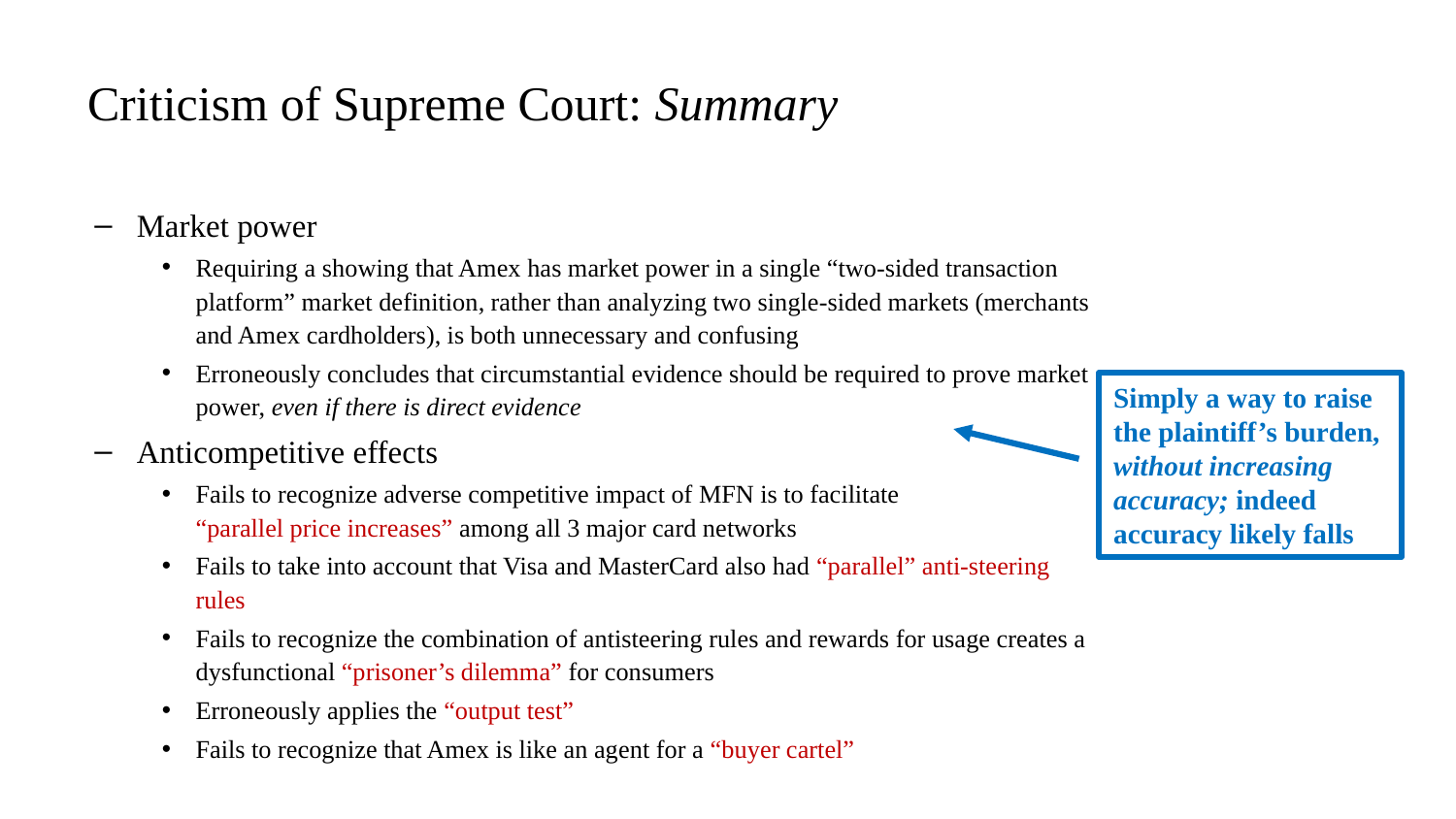

# Criticism of Supreme Court: Summary
Market power
Requiring a showing that Amex has market power in a single “two-sided transaction platform” market definition, rather than analyzing two single-sided markets (merchants and Amex cardholders), is both unnecessary and confusing
Erroneously concludes that circumstantial evidence should be required to prove market power, even if there is direct evidence
Anticompetitive effects
Fails to recognize adverse competitive impact of MFN is to facilitate
“parallel price increases” among all 3 major card networks
Fails to take into account that Visa and MasterCard also had “parallel” anti-steering rules
Fails to recognize the combination of antisteering rules and rewards for usage creates a dysfunctional “prisoner’s dilemma” for consumers
Erroneously applies the “output test”
Fails to recognize that Amex is like an agent for a “buyer cartel”

Simply a way to raise the plaintiff’s burden, without increasing accuracy; indeed accuracy likely falls